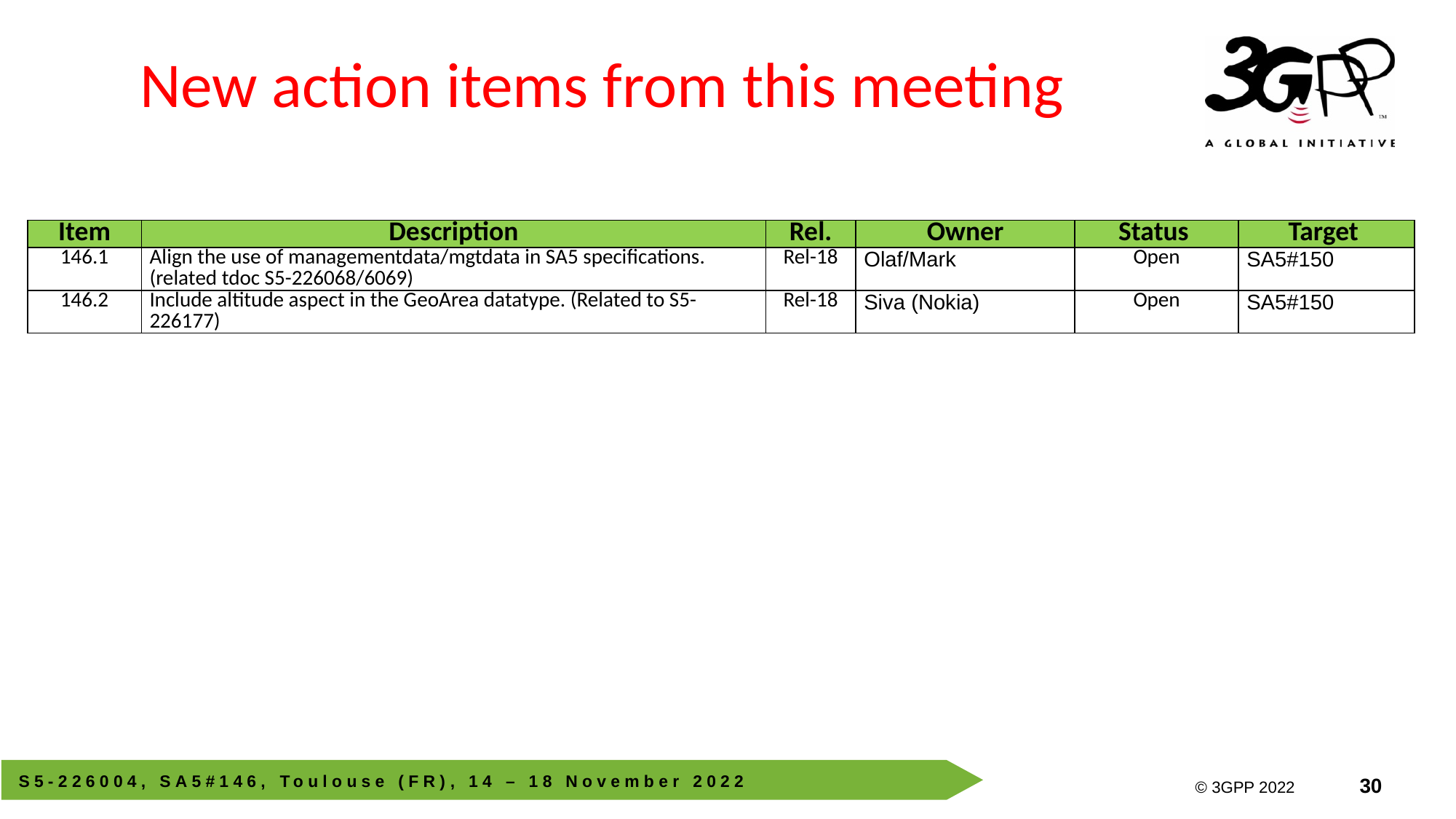

# New action items from this meeting
| Item | Description | Rel. | Owner | Status | Target |
| --- | --- | --- | --- | --- | --- |
| 146.1 | Align the use of managementdata/mgtdata in SA5 specifications. (related tdoc S5-226068/6069) | Rel-18 | Olaf/Mark | Open | SA5#150 |
| 146.2 | Include altitude aspect in the GeoArea datatype. (Related to S5-226177) | Rel-18 | Siva (Nokia) | Open | SA5#150 |